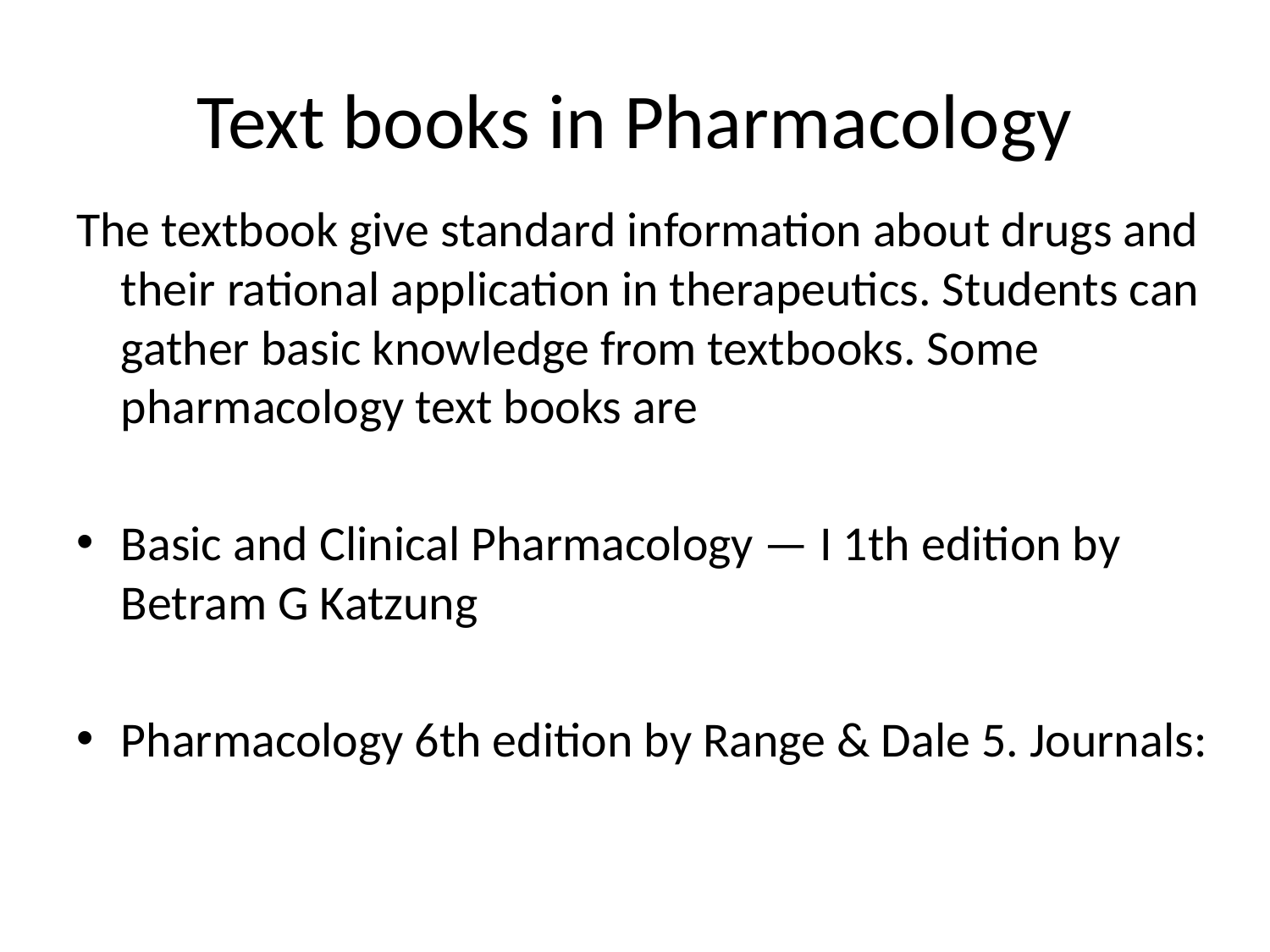

# Text books in Pharmacology
The textbook give standard information about drugs and their rational application in therapeutics. Students can gather basic knowledge from textbooks. Some pharmacology text books are

Basic and Clinical Pharmacology — I 1th edition by Betram G Katzung

Pharmacology 6th edition by Range & Dale 5. Journals: